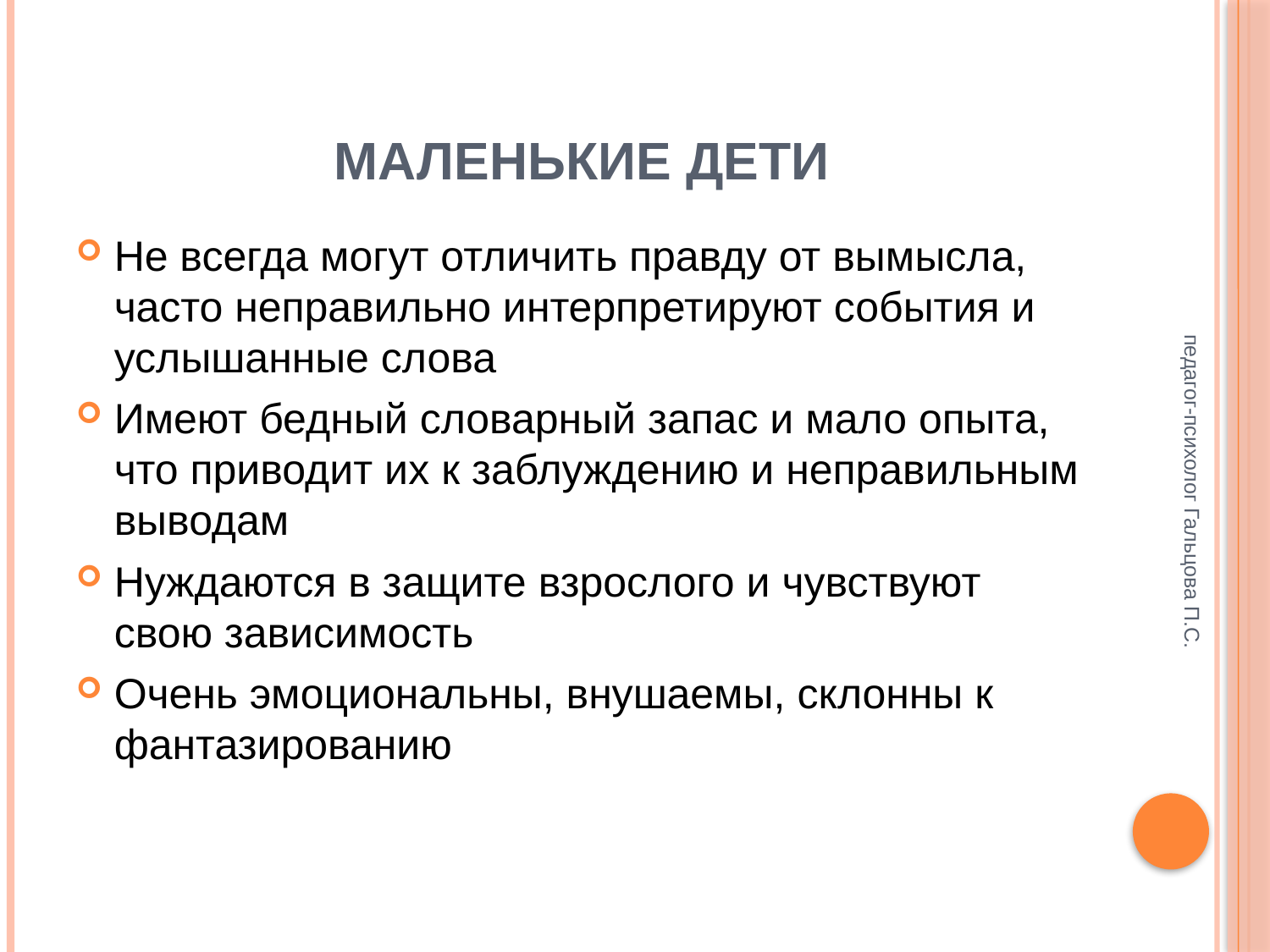

# Маленькие дети
Не всегда могут отличить правду от вымысла, часто неправильно интерпретируют события и услышанные слова
Имеют бедный словарный запас и мало опыта, что приводит их к заблуждению и неправильным выводам
Нуждаются в защите взрослого и чувствуют свою зависимость
Очень эмоциональны, внушаемы, склонны к фантазированию
педагог-психолог Гальцова П.С.